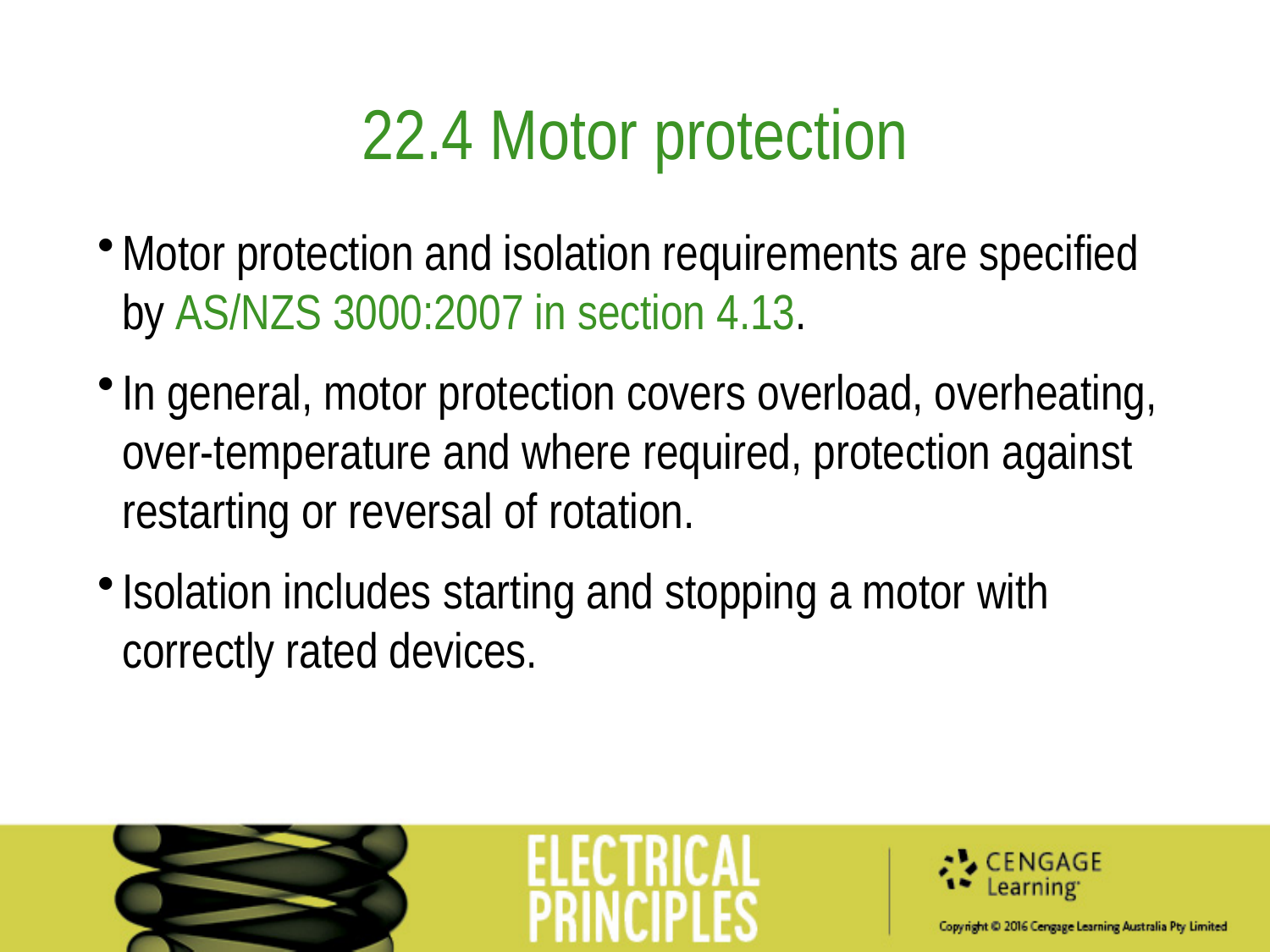

22.4 Motor protection
Motor protection and isolation requirements are specified by AS/NZS 3000:2007 in section 4.13.
In general, motor protection covers overload, overheating, over-temperature and where required, protection against restarting or reversal of rotation.
Isolation includes starting and stopping a motor with correctly rated devices.